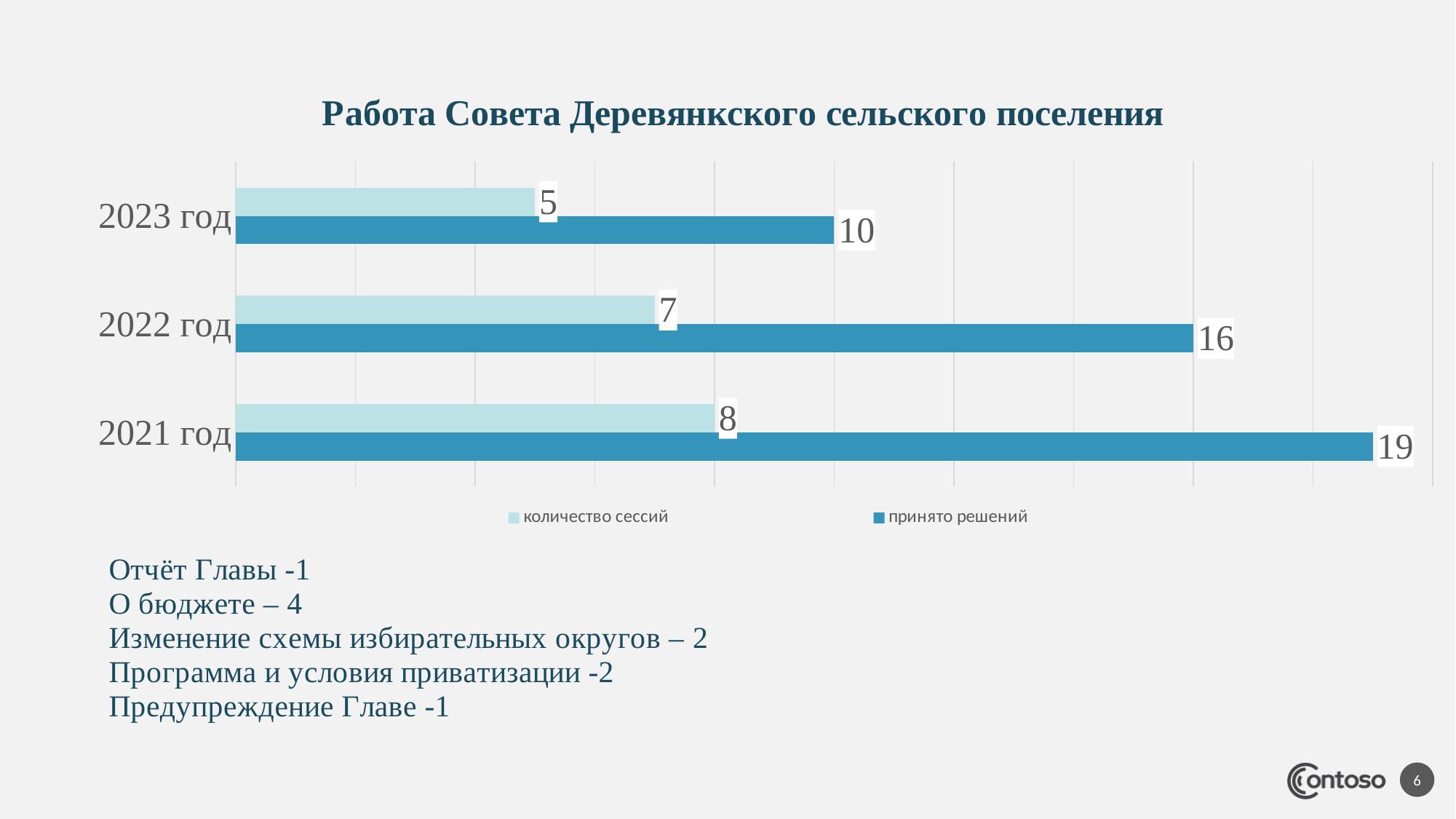

### Chart: Работа Совета Деревянкского сельского поселения

| Category | принято решений | количество сессий |
|---|---|---|
| 2021 год | 19.0 | 8.0 |
| 2022 год | 16.0 | 7.0 |
| 2023 год | 10.0 | 5.0 |
6